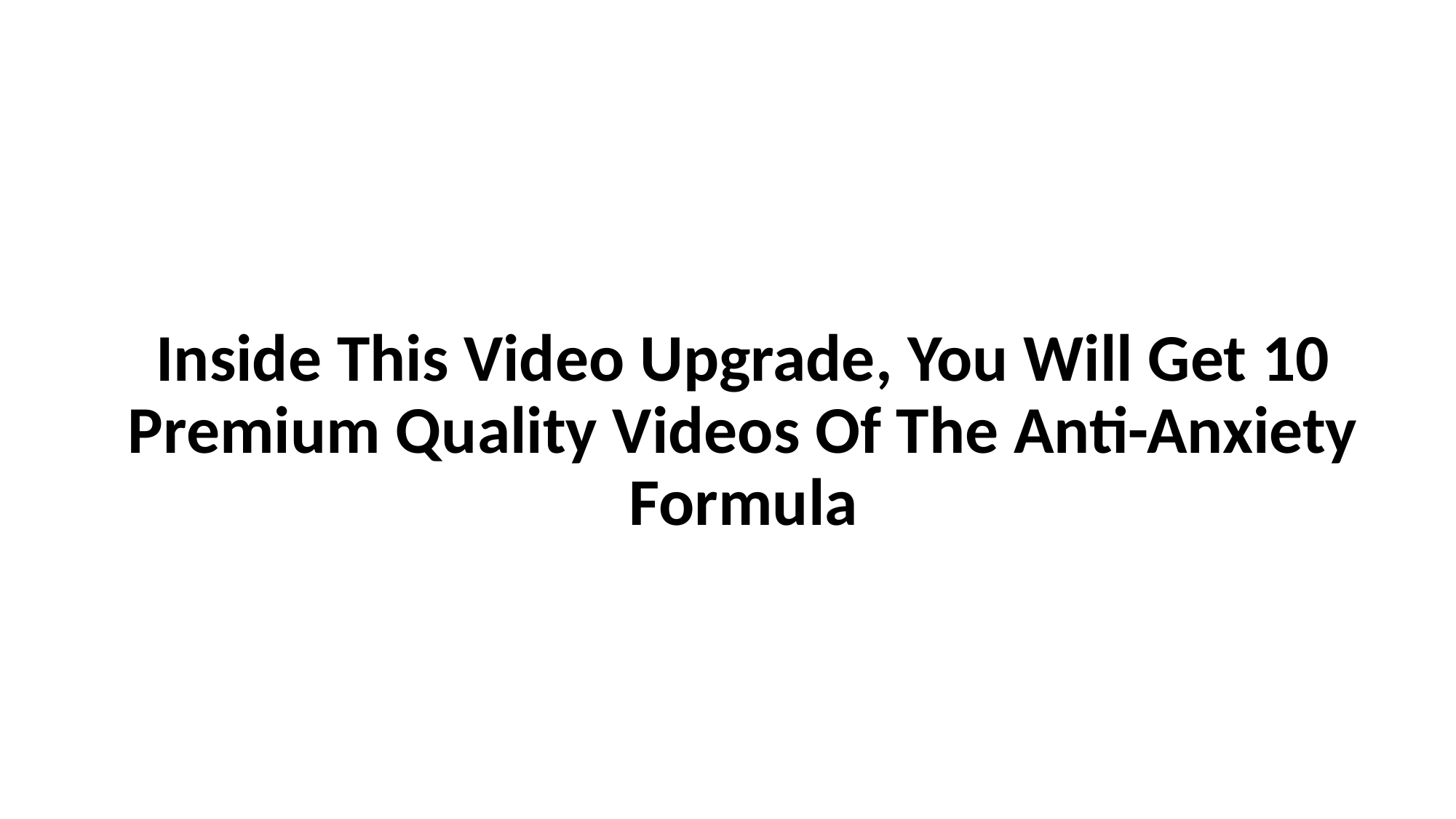

# Inside This Video Upgrade, You Will Get 10 Premium Quality Videos Of The Anti-Anxiety Formula